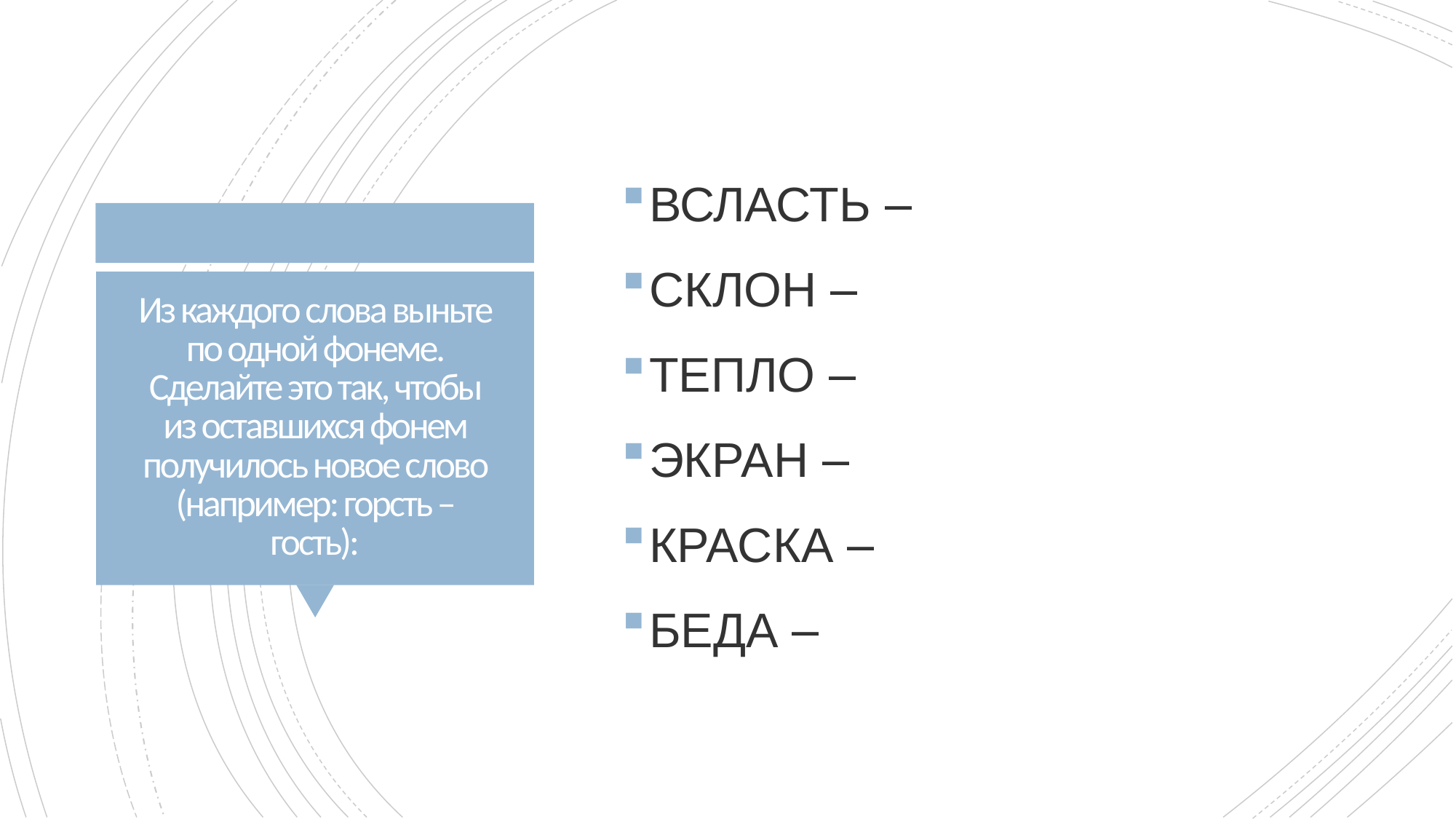

ВСЛАСТЬ –
СКЛОН –
ТЕПЛО –
ЭКРАН –
КРАСКА –
БЕДА –
# Из каждого слова выньте по одной фонеме. Сделайте это так, чтобы из оставшихся фонем получилось новое слово (например: горсть – гость):